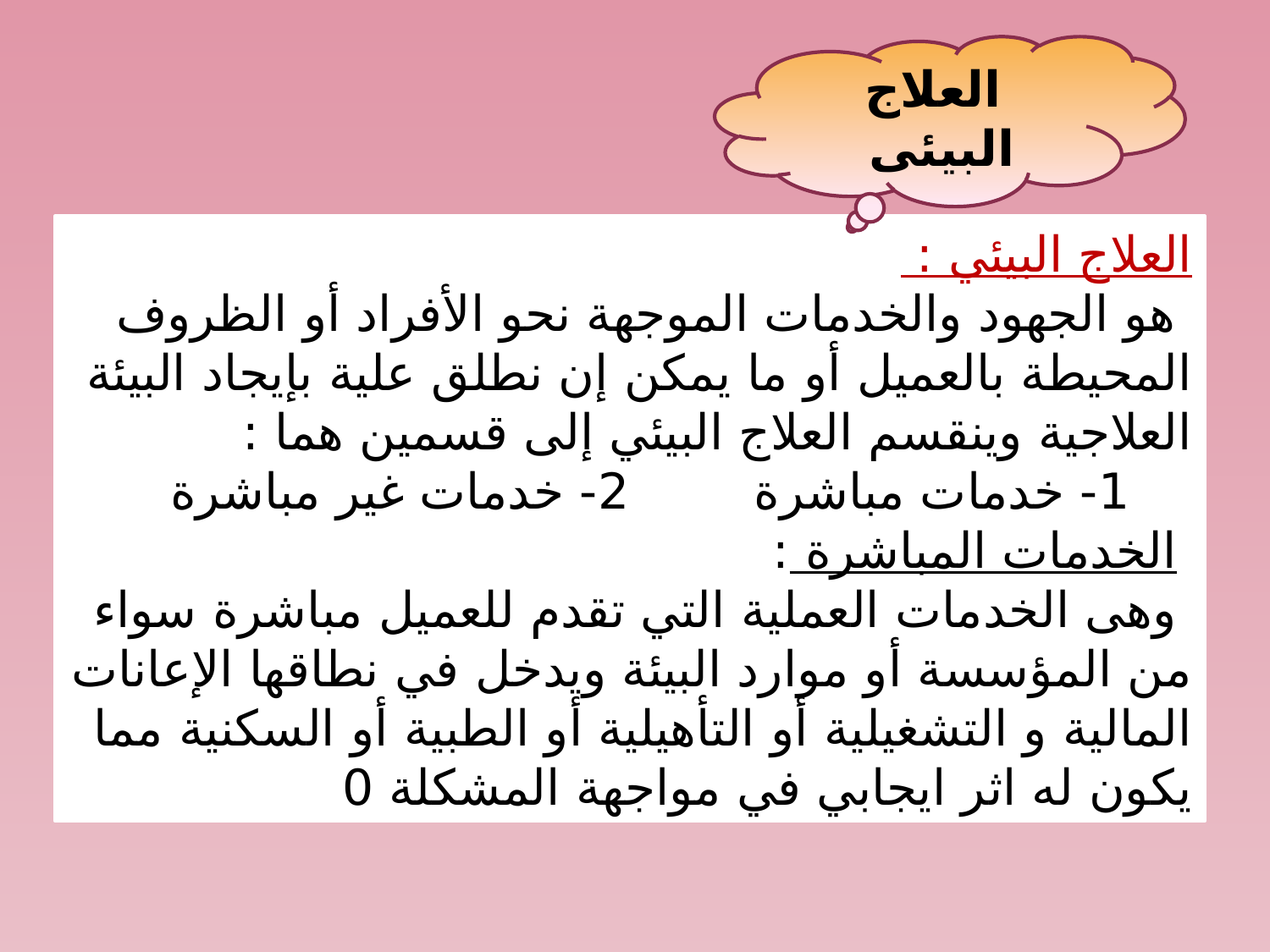

العلاج البيئى
العلاج البيئي :
 هو الجهود والخدمات الموجهة نحو الأفراد أو الظروف المحيطة بالعميل أو ما يمكن إن نطلق علية بإيجاد البيئة العلاجية وينقسم العلاج البيئي إلى قسمين هما :
    1- خدمات مباشرة        2- خدمات غير مباشرة
 الخدمات المباشرة :
 وهى الخدمات العملية التي تقدم للعميل مباشرة سواء من المؤسسة أو موارد البيئة ويدخل في نطاقها الإعانات المالية و التشغيلية أو التأهيلية أو الطبية أو السكنية مما يكون له اثر ايجابي في مواجهة المشكلة 0